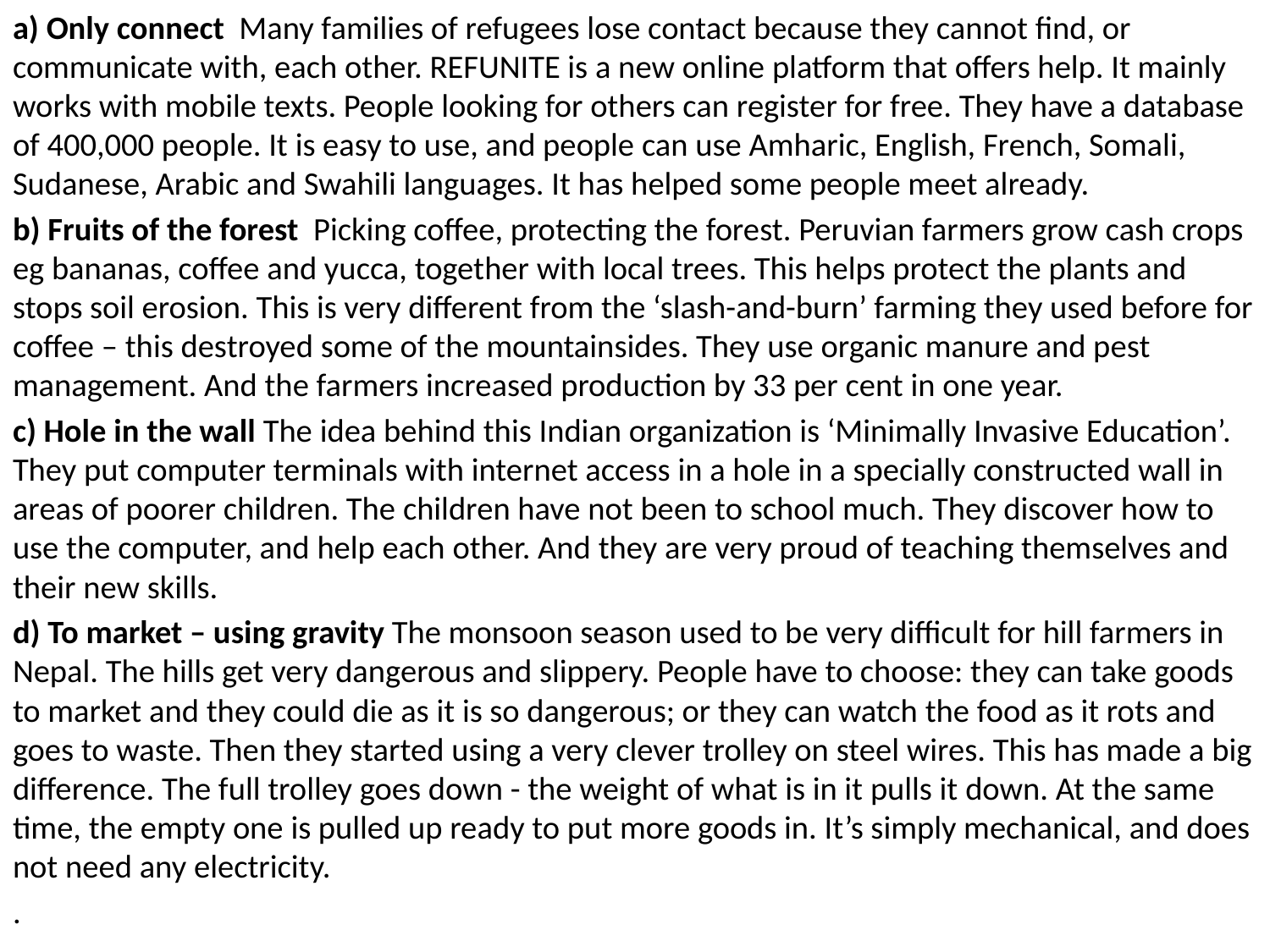

a) Only connect  Many families of refugees lose contact because they cannot find, or communicate with, each other. REFUNITE is a new online platform that offers help. It mainly works with mobile texts. People looking for others can register for free. They have a database of 400,000 people. It is easy to use, and people can use Amharic, English, French, Somali, Sudanese, Arabic and Swahili languages. It has helped some people meet already.
b) Fruits of the forest  Picking coffee, protecting the forest. Peruvian farmers grow cash crops eg bananas, coffee and yucca, together with local trees. This helps protect the plants and stops soil erosion. This is very different from the ‘slash-and-burn’ farming they used before for coffee – this destroyed some of the mountainsides. They use organic manure and pest management. And the farmers increased production by 33 per cent in one year.
c) Hole in the wall The idea behind this Indian organization is ‘Minimally Invasive Education’. They put computer terminals with internet access in a hole in a specially constructed wall in areas of poorer children. The children have not been to school much. They discover how to use the computer, and help each other. And they are very proud of teaching themselves and their new skills.
d) To market – using gravity The monsoon season used to be very difficult for hill farmers in Nepal. The hills get very dangerous and slippery. People have to choose: they can take goods to market and they could die as it is so dangerous; or they can watch the food as it rots and goes to waste. Then they started using a very clever trolley on steel wires. This has made a big difference. The full trolley goes down - the weight of what is in it pulls it down. At the same time, the empty one is pulled up ready to put more goods in. It’s simply mechanical, and does not need any electricity.
.